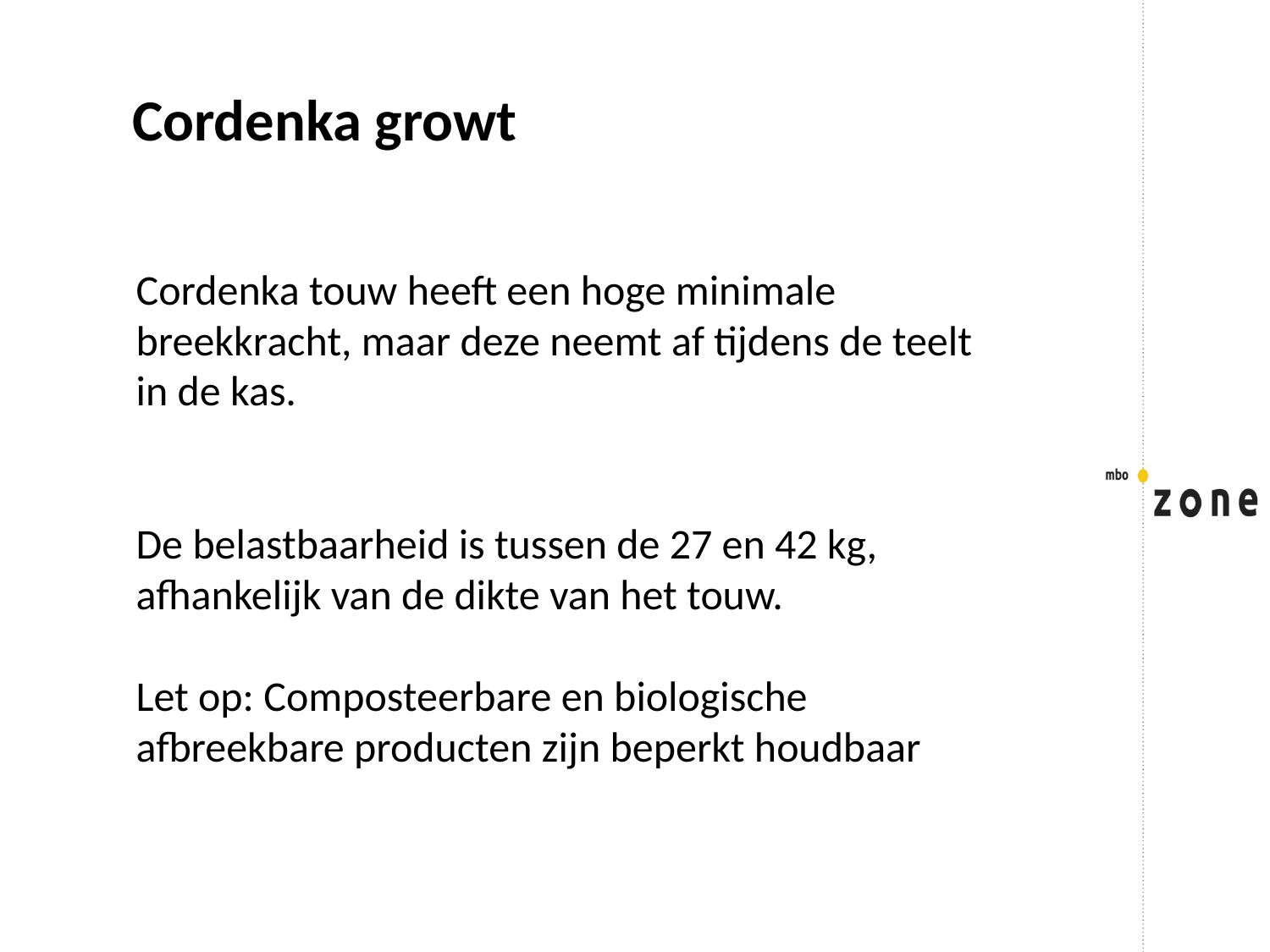

Cordenka growt
Cordenka touw heeft een hoge minimale breekkracht, maar deze neemt af tijdens de teelt in de kas.

De belastbaarheid is tussen de 27 en 42 kg, afhankelijk van de dikte van het touw.

Let op: Composteerbare en biologische afbreekbare producten zijn beperkt houdbaar